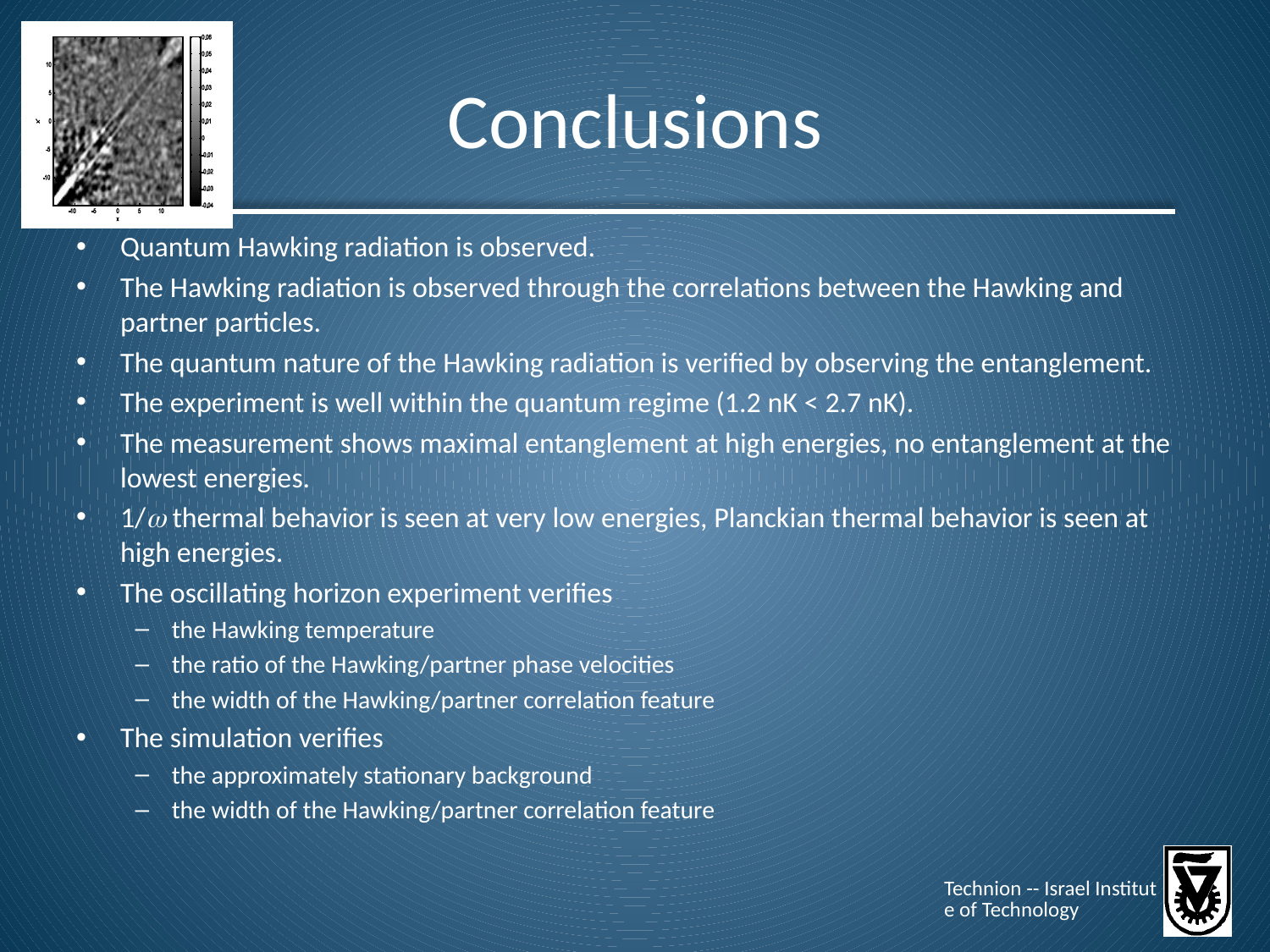

# Conclusions
Quantum Hawking radiation is observed.
The Hawking radiation is observed through the correlations between the Hawking and partner particles.
The quantum nature of the Hawking radiation is verified by observing the entanglement.
The experiment is well within the quantum regime (1.2 nK < 2.7 nK).
The measurement shows maximal entanglement at high energies, no entanglement at the lowest energies.
1/ω thermal behavior is seen at very low energies, Planckian thermal behavior is seen at high energies.
The oscillating horizon experiment verifies
the Hawking temperature
the ratio of the Hawking/partner phase velocities
the width of the Hawking/partner correlation feature
The simulation verifies
the approximately stationary background
the width of the Hawking/partner correlation feature
Technion -- Israel Institute of Technology